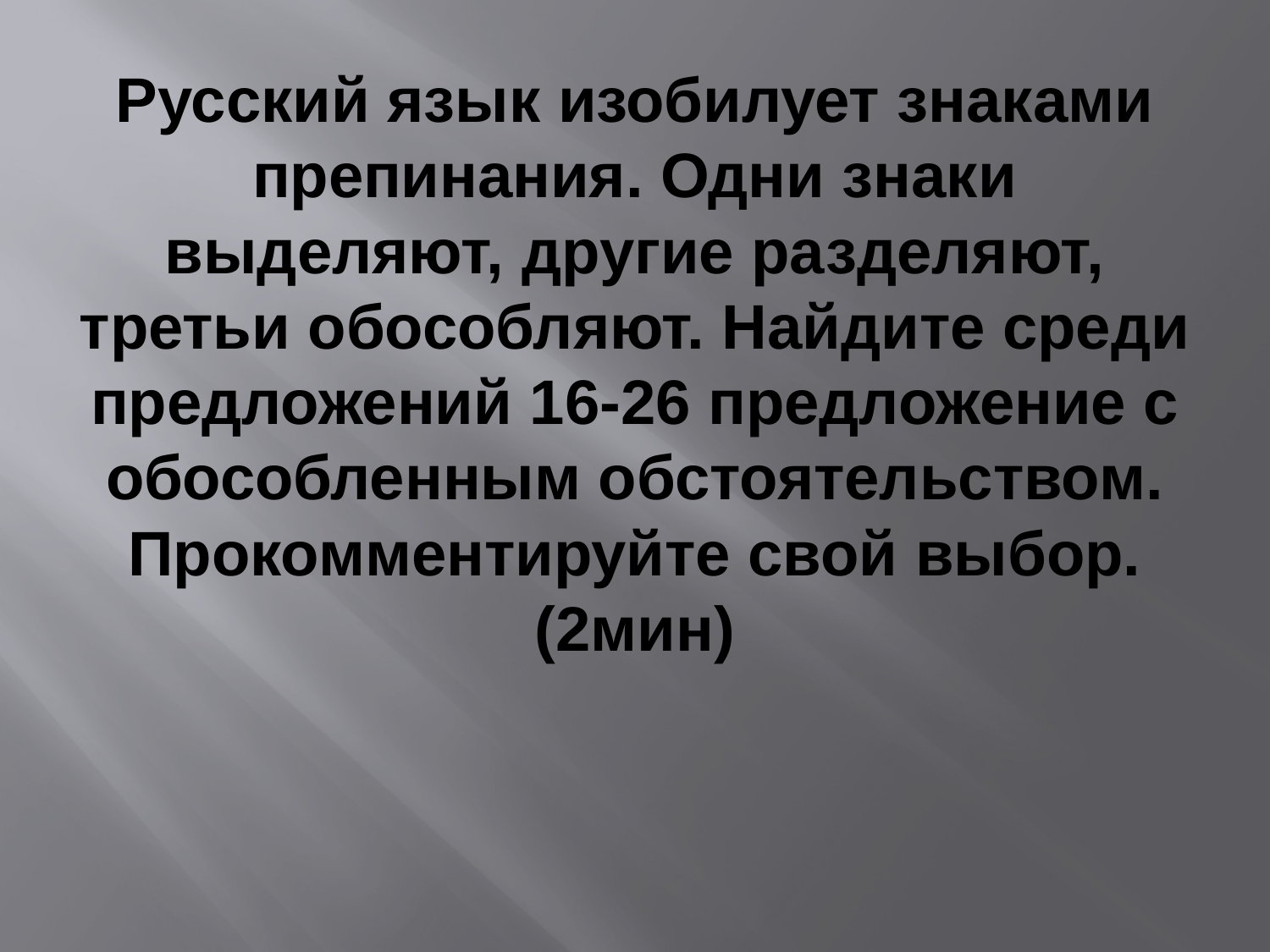

# Русский язык изобилует знаками препинания. Одни знаки выделяют, другие разделяют, третьи обособляют. Найдите среди предложений 16-26 предложение с обособленным обстоятельством. Прокомментируйте свой выбор.(2мин)